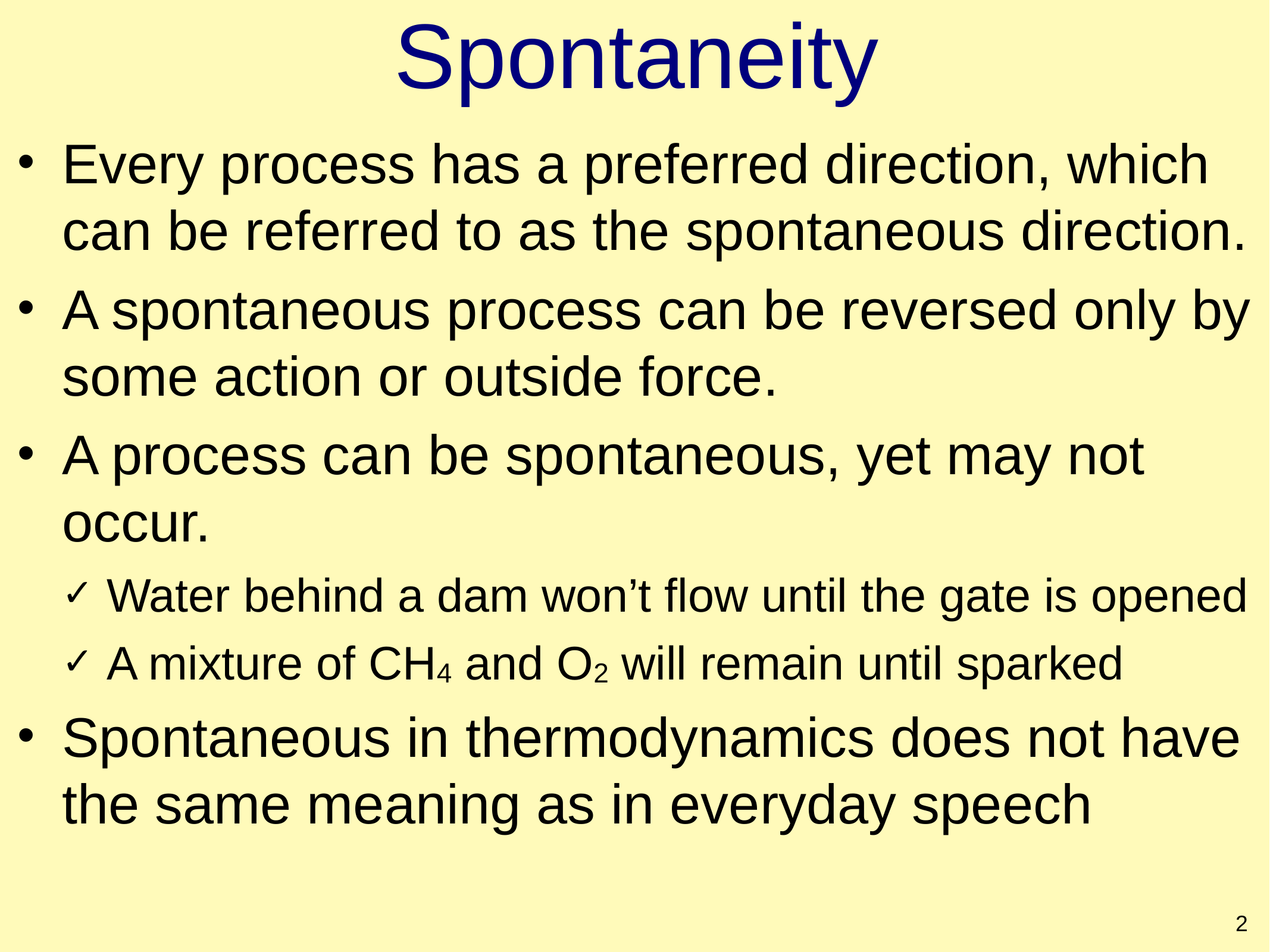

# Spontaneity
Every process has a preferred direction, which can be referred to as the spontaneous direction.
A spontaneous process can be reversed only by some action or outside force.
A process can be spontaneous, yet may not occur.
Water behind a dam won’t flow until the gate is opened
A mixture of CH4 and O2 will remain until sparked
Spontaneous in thermodynamics does not have the same meaning as in everyday speech
2